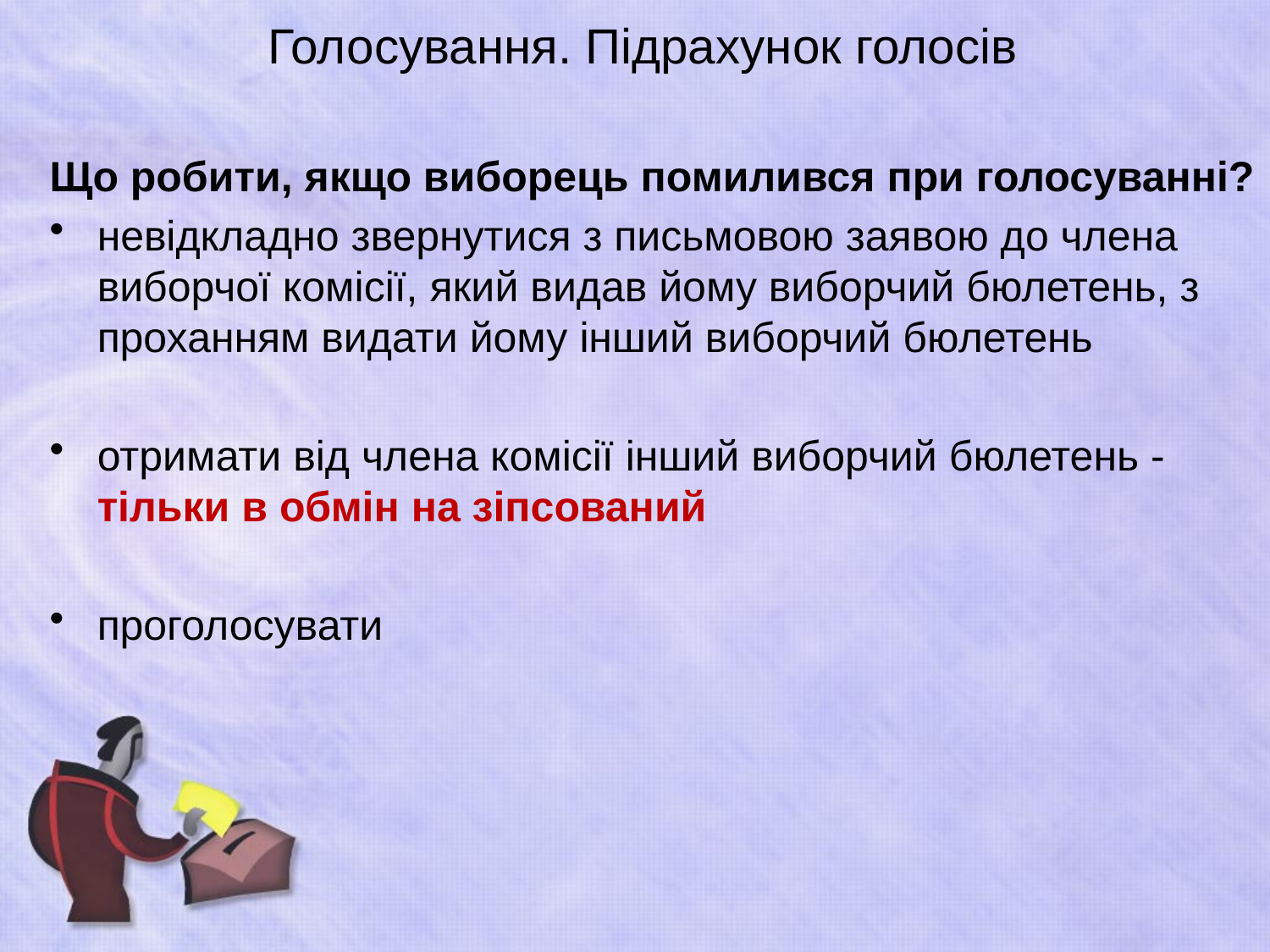

# Голосування. Підрахунок голосів
Що робити, якщо виборець помилився при голосуванні?
невідкладно звернутися з письмовою заявою до члена виборчої комісії, який видав йому виборчий бюлетень, з проханням видати йому інший виборчий бюлетень

отримати від члена комісії інший виборчий бюлетень - тільки в обмін на зіпсований

проголосувати